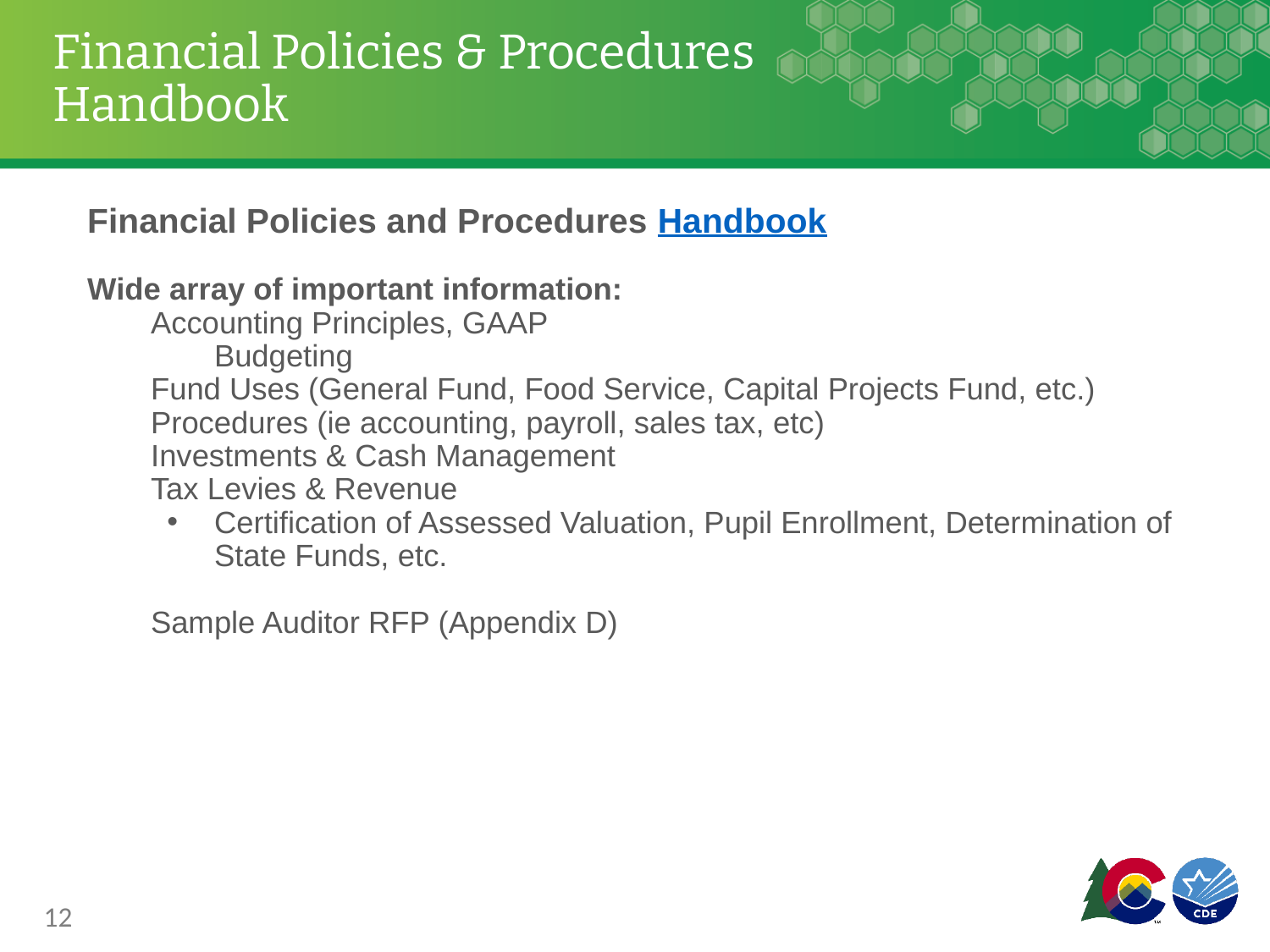

# Financial Policies & Procedures Handbook
Financial Policies and Procedures Handbook

Wide array of important information:
Accounting Principles, GAAP
	Budgeting
Fund Uses (General Fund, Food Service, Capital Projects Fund, etc.)
Procedures (ie accounting, payroll, sales tax, etc)
Investments & Cash Management
Tax Levies & Revenue
Certification of Assessed Valuation, Pupil Enrollment, Determination of State Funds, etc.

Sample Auditor RFP (Appendix D)

12